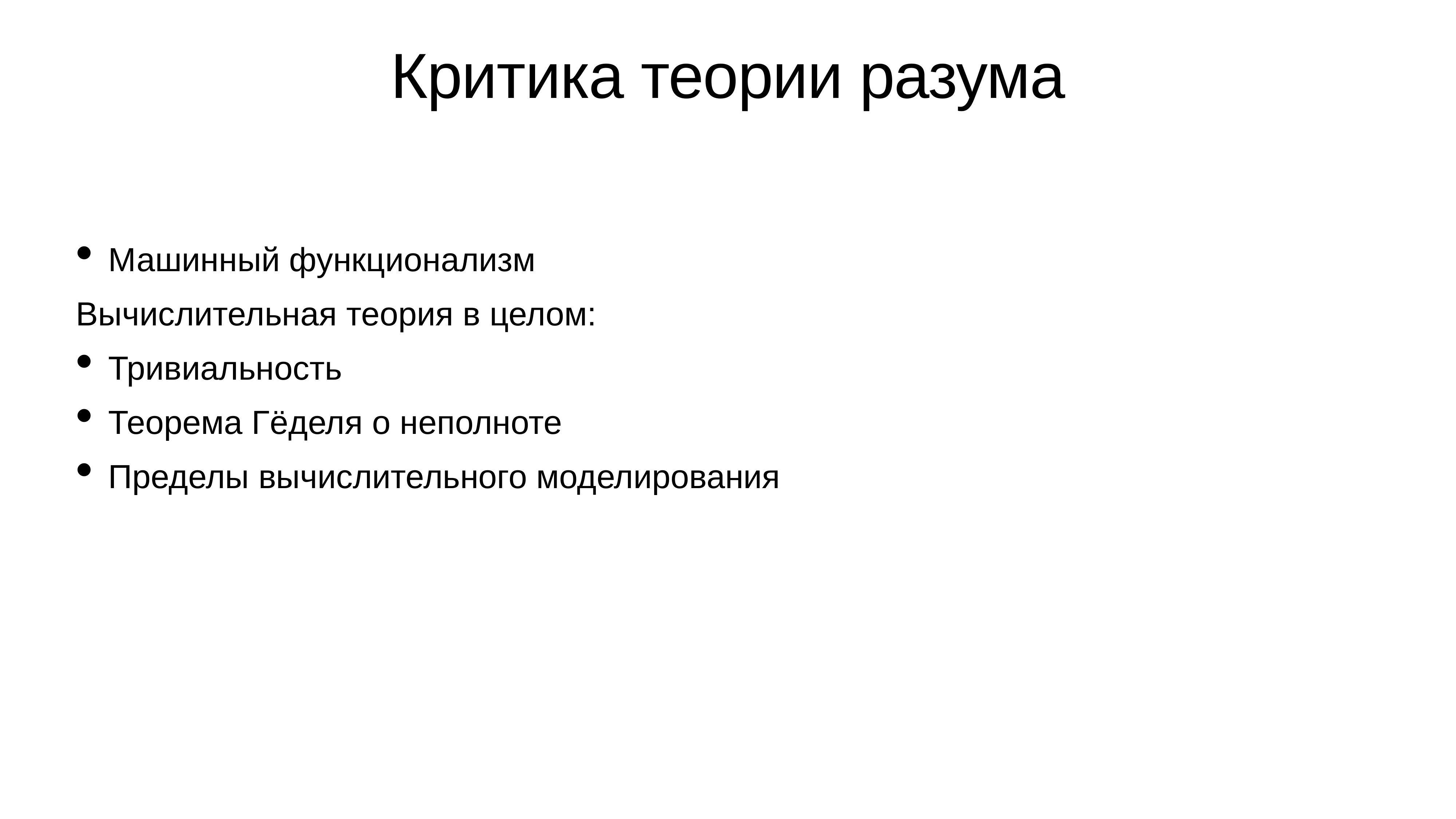

# Критика теории разума

Машинный функционализм
Вычислительная теория в целом:
Тривиальность
Теорема Гёделя о неполноте
Пределы вычислительного моделирования